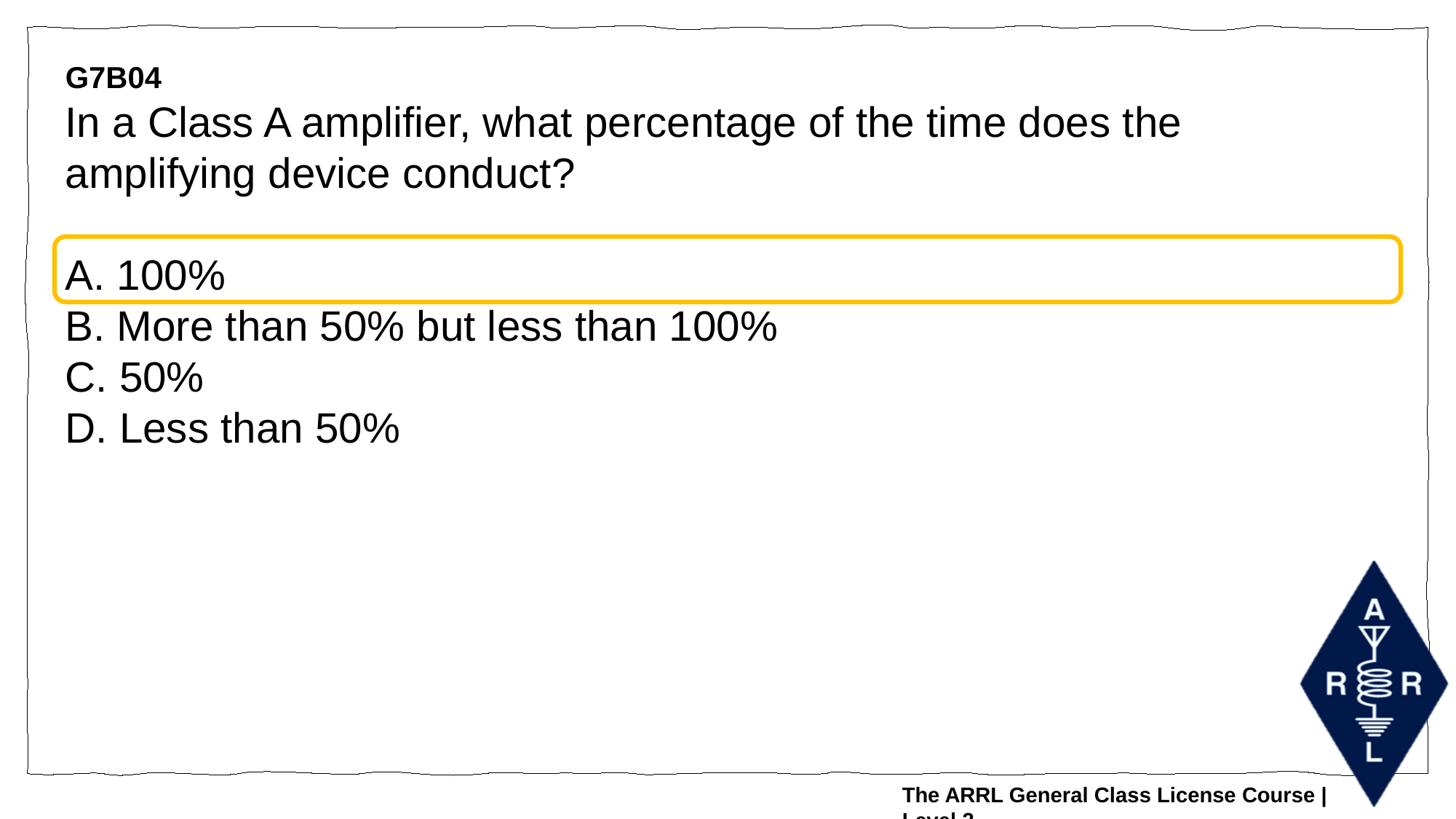

G7B04
In a Class A amplifier, what percentage of the time does the amplifying device conduct?

A. 100%
B. More than 50% but less than 100%
C. 50%
D. Less than 50%